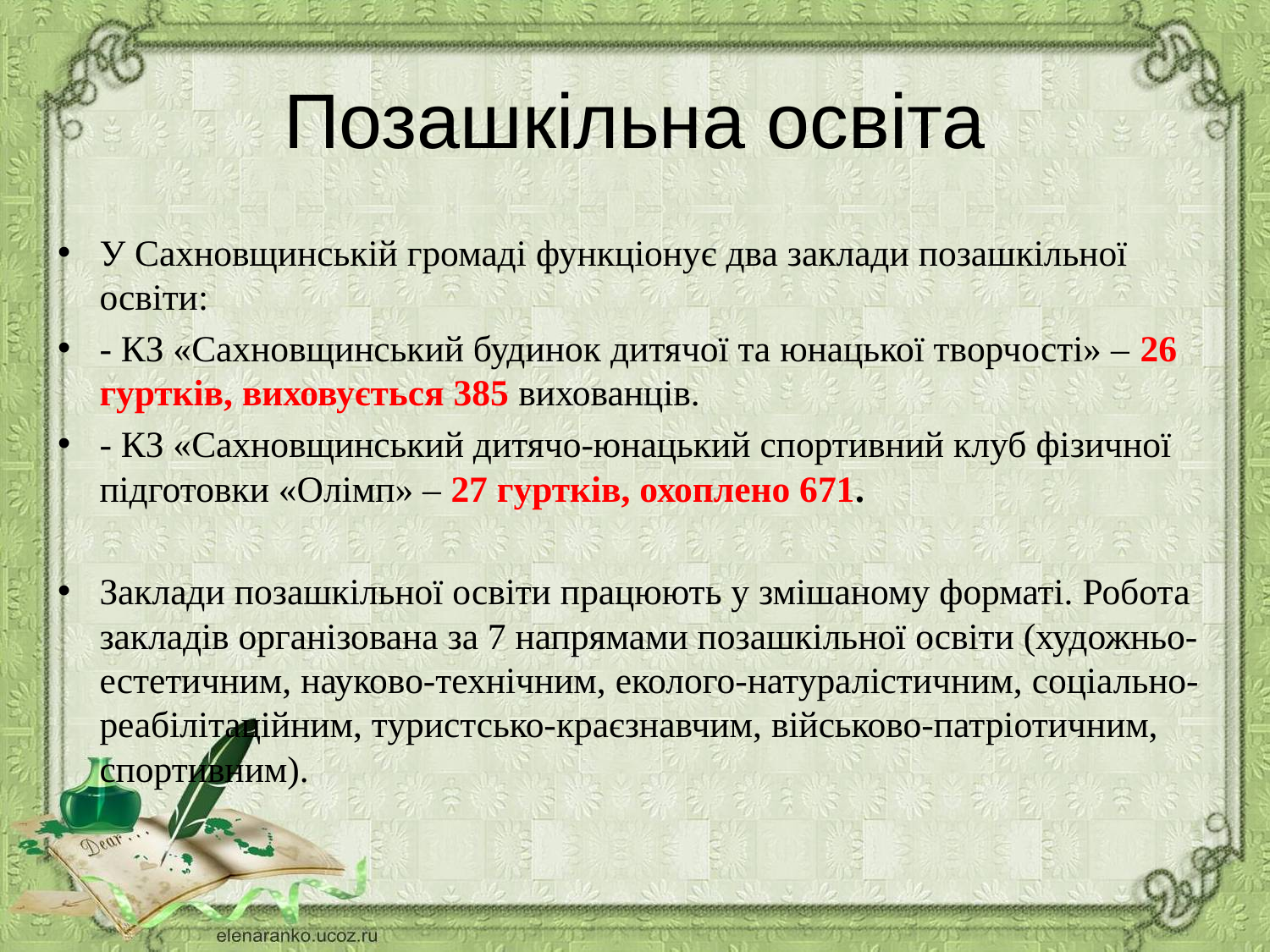

# Позашкільна освіта

У Сахновщинській громаді функціонує два заклади позашкільної освіти:
- КЗ «Сахновщинський будинок дитячої та юнацької творчості» – 26 гуртків, виховується 385 вихованців.
- КЗ «Сахновщинський дитячо-юнацький спортивний клуб фізичної підготовки «Олімп» – 27 гуртків, охоплено 671.

Заклади позашкільної освіти працюють у змішаному форматі. Робота закладів організована за 7 напрямами позашкільної освіти (художньо-естетичним, науково-технічним, еколого-натуралістичним, соціально-реабілітаційним, туристсько-краєзнавчим, військово-патріотичним, спортивним).